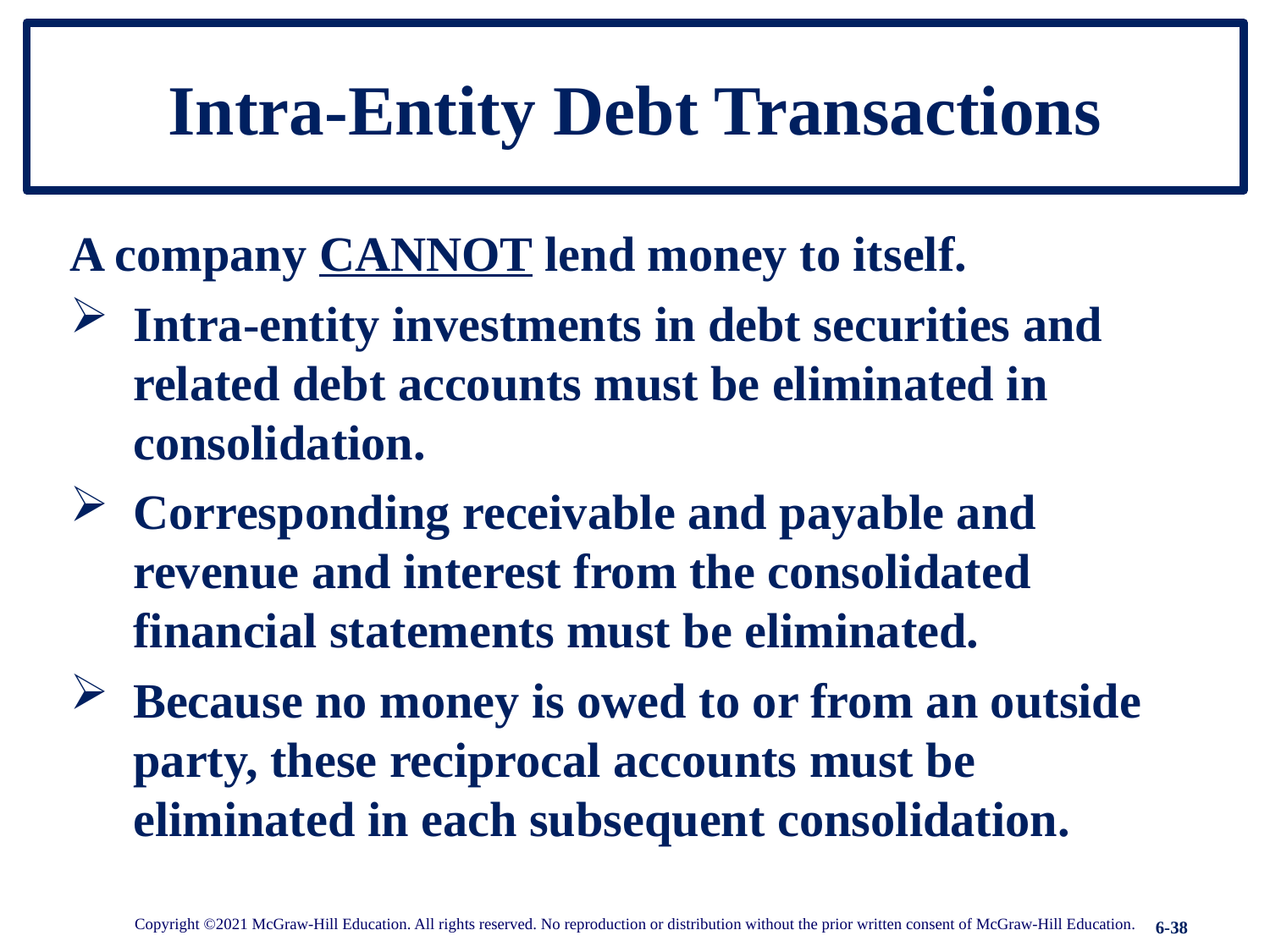

# Intra-Entity Debt Transactions
A company CANNOT lend money to itself.
Intra-entity investments in debt securities and related debt accounts must be eliminated in consolidation.
Corresponding receivable and payable and revenue and interest from the consolidated financial statements must be eliminated.
Because no money is owed to or from an outside party, these reciprocal accounts must be eliminated in each subsequent consolidation.
Copyright ©2021 McGraw-Hill Education. All rights reserved. No reproduction or distribution without the prior written consent of McGraw-Hill Education.
6-38